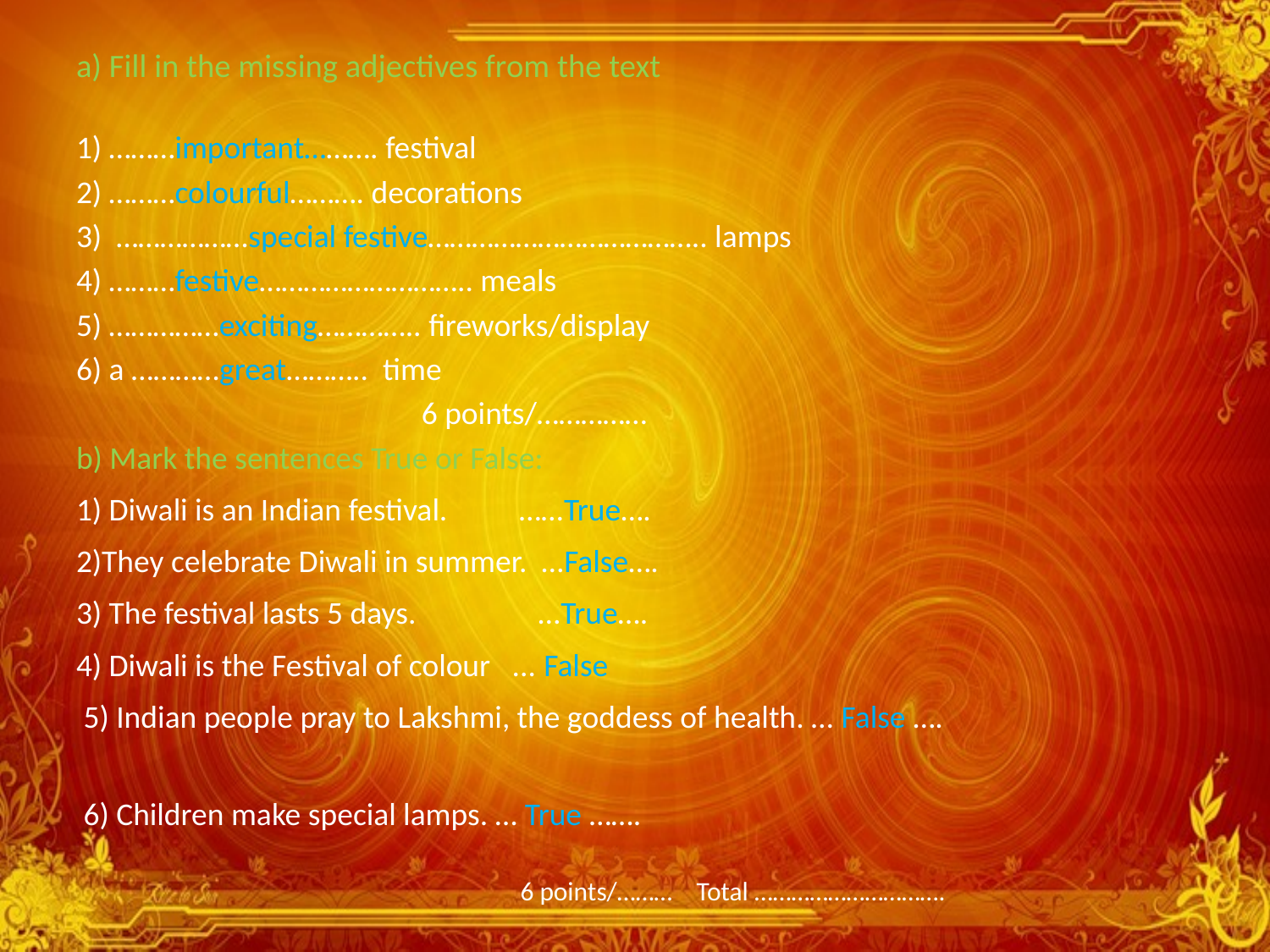

a) Fill in the missing adjectives from the text

1) ………important………. festival
2) ………colourful………. decorations
3)  ………………special festive……………………………….. lamps
4) ………festive……………………….. meals
5) ……………exciting………….. fireworks/display
6) a …………great………..  time
                                                6 points/……………
b) Mark the sentences True or False:
1) Diwali is an Indian festival.          ……True….
2)They celebrate Diwali in summer.  …False….
3) The festival lasts 5 days.                 …True….
4) Diwali is the Festival of colour   ... False
 5) Indian people pray to Lakshmi, the goddess of health. … False ….
 6) Children make special lamps. … True …….

                                 6 points/………    Total ………………………….